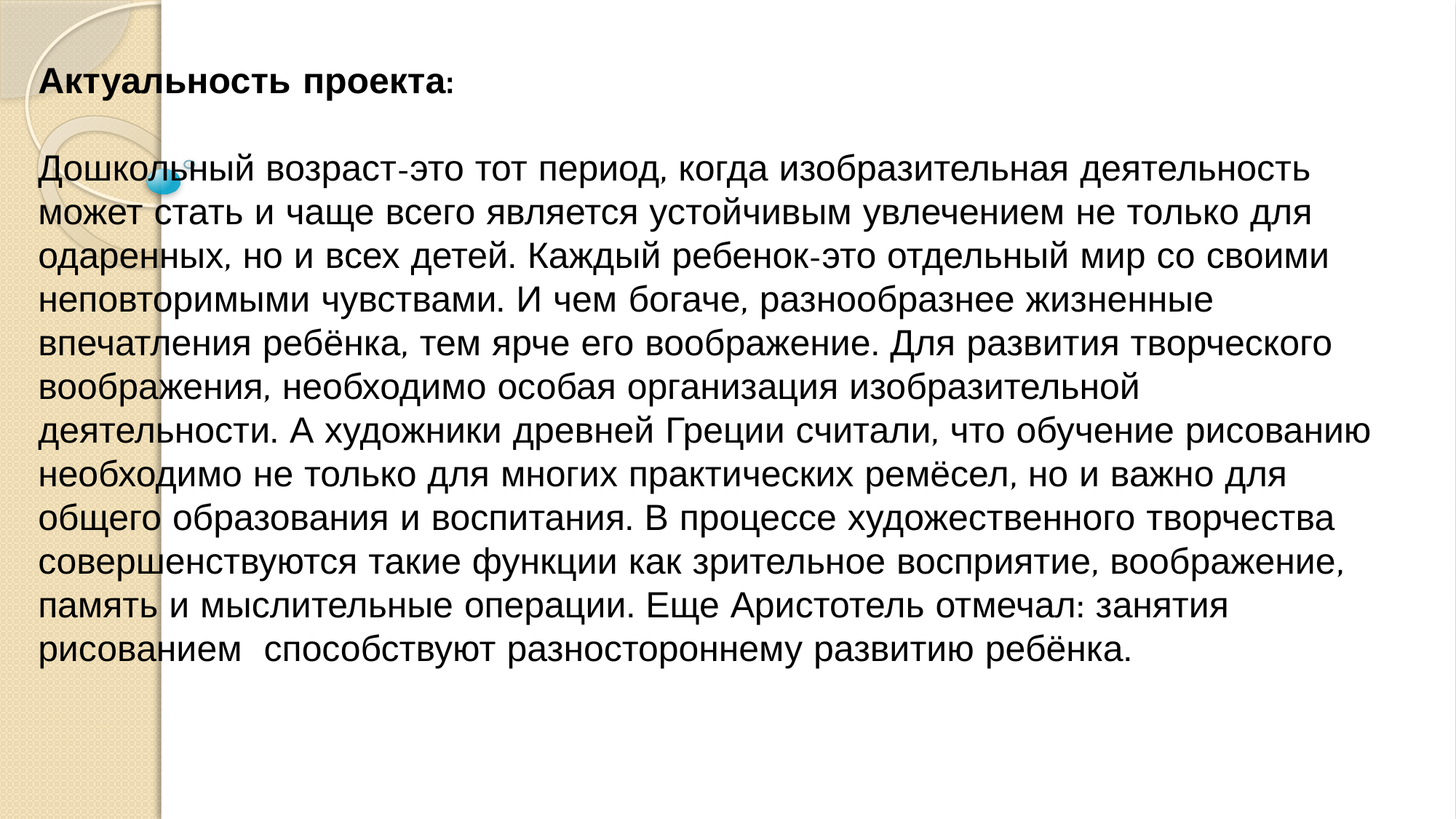

Актуальность проекта:

Дошкольный возраст-это тот период, когда изобразительная деятельность может стать и чаще всего является устойчивым увлечением не только для одаренных, но и всех детей. Каждый ребенок-это отдельный мир со своими  неповторимыми чувствами. И чем богаче, разнообразнее жизненные впечатления ребёнка, тем ярче его воображение. Для развития творческого воображения, необходимо особая организация изобразительной деятельности. А художники древней Греции считали, что обучение рисованию необходимо не только для многих практических ремёсел, но и важно для общего образования и воспитания. В процессе художественного творчества совершенствуются такие функции как зрительное восприятие, воображение, память и мыслительные операции. Еще Аристотель отмечал: занятия рисованием  способствуют разностороннему развитию ребёнка.